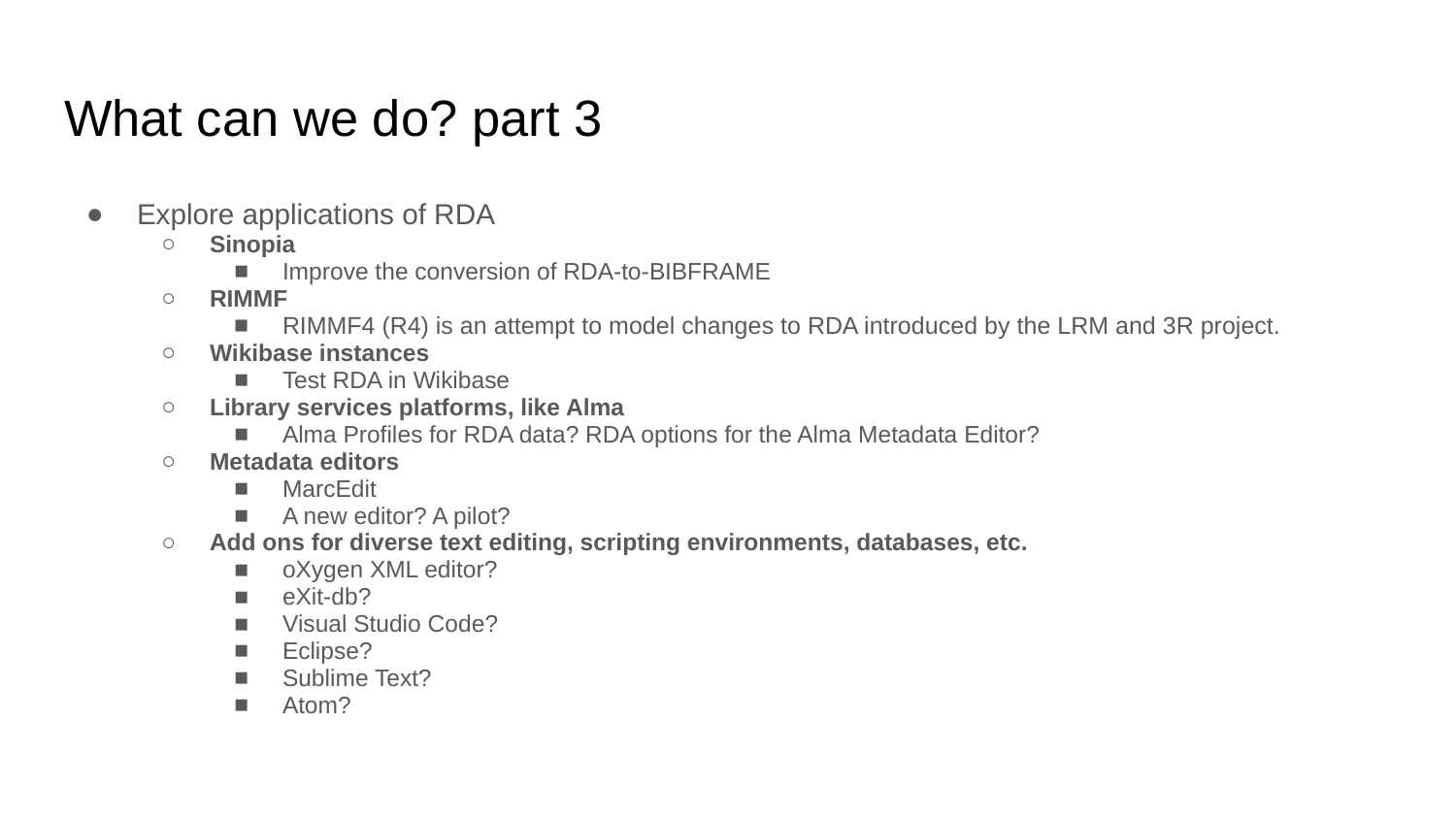

# What can we do? part 3
Explore applications of RDA
Sinopia
Improve the conversion of RDA-to-BIBFRAME
RIMMF
RIMMF4 (R4) is an attempt to model changes to RDA introduced by the LRM and 3R project.
Wikibase instances
Test RDA in Wikibase
Library services platforms, like Alma
Alma Profiles for RDA data? RDA options for the Alma Metadata Editor?
Metadata editors
MarcEdit
A new editor? A pilot?
Add ons for diverse text editing, scripting environments, databases, etc.
oXygen XML editor?
eXit-db?
Visual Studio Code?
Eclipse?
Sublime Text?
Atom?